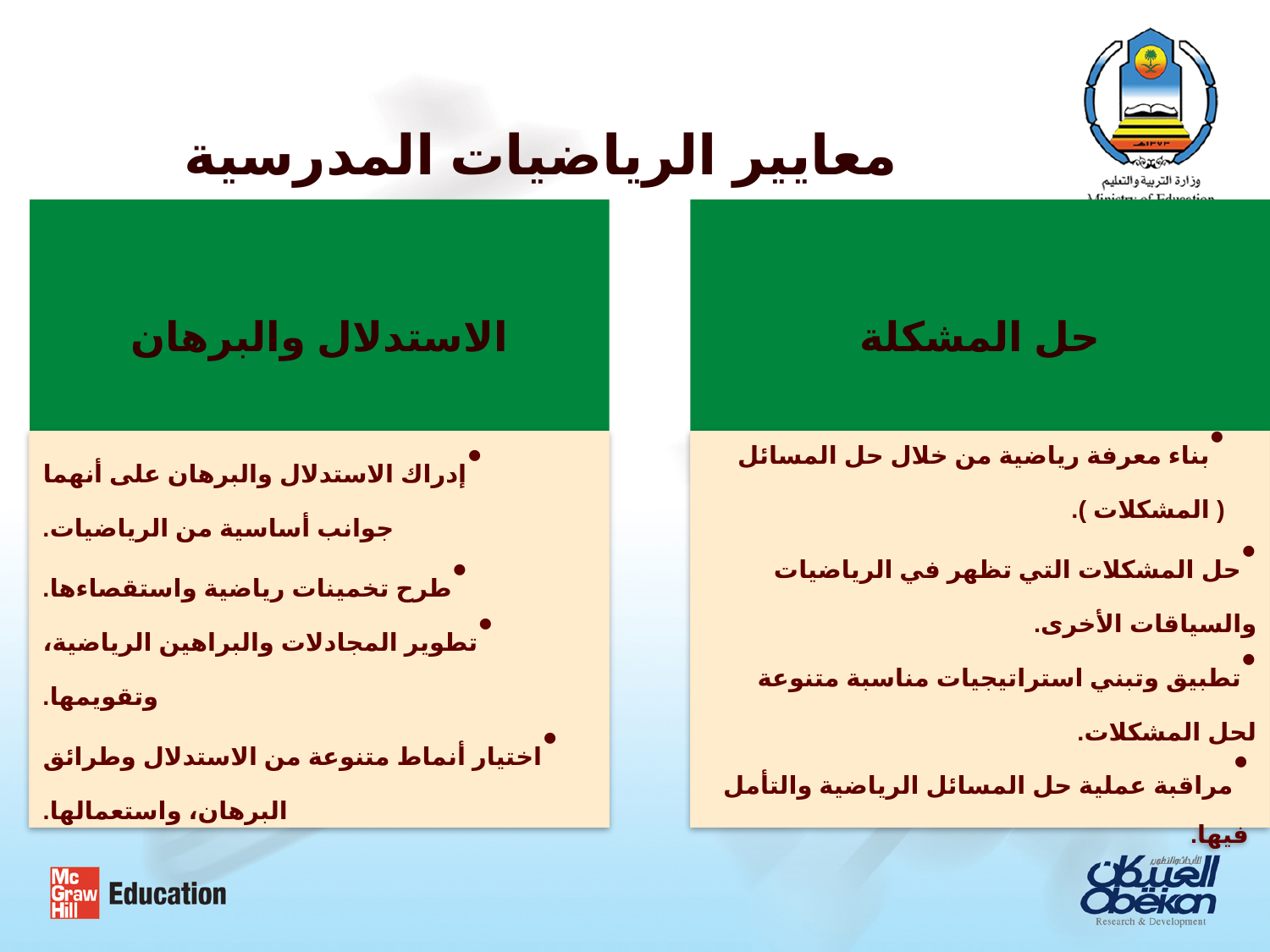

معايير الرياضيات المدرسية
حل المشكلة
طرح تخمينات رياضية واستقصاءها.
مراقبة عملية حل المسائل الرياضية والتأمل فيها.